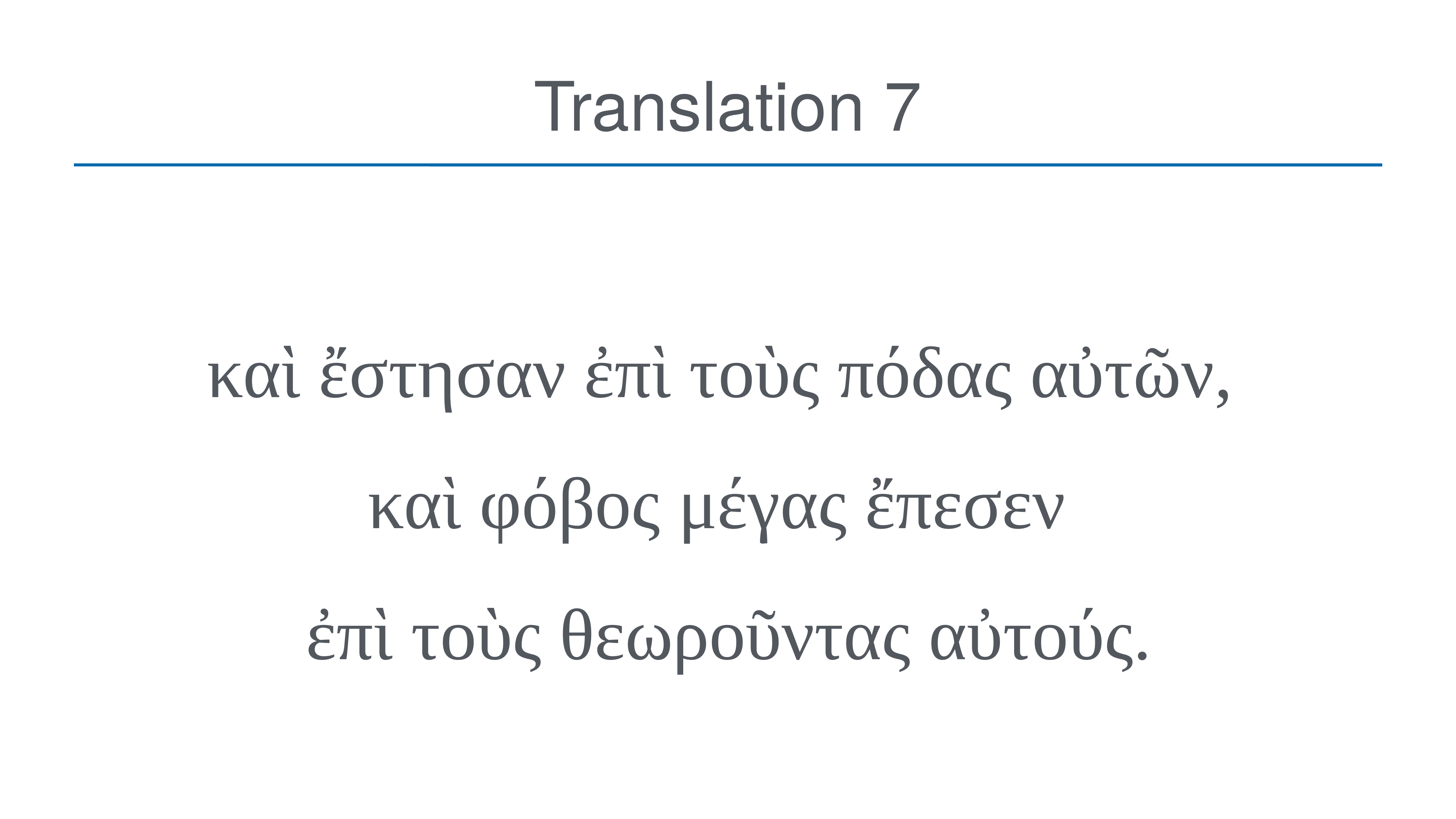

# Translation 7
καὶ ἔστησαν ἐπὶ τοὺς πόδας αὐτῶν,
καὶ φόβος μέγας ἔπεσεν 
ἐπὶ τοὺς θεωροῦντας αὐτούς.